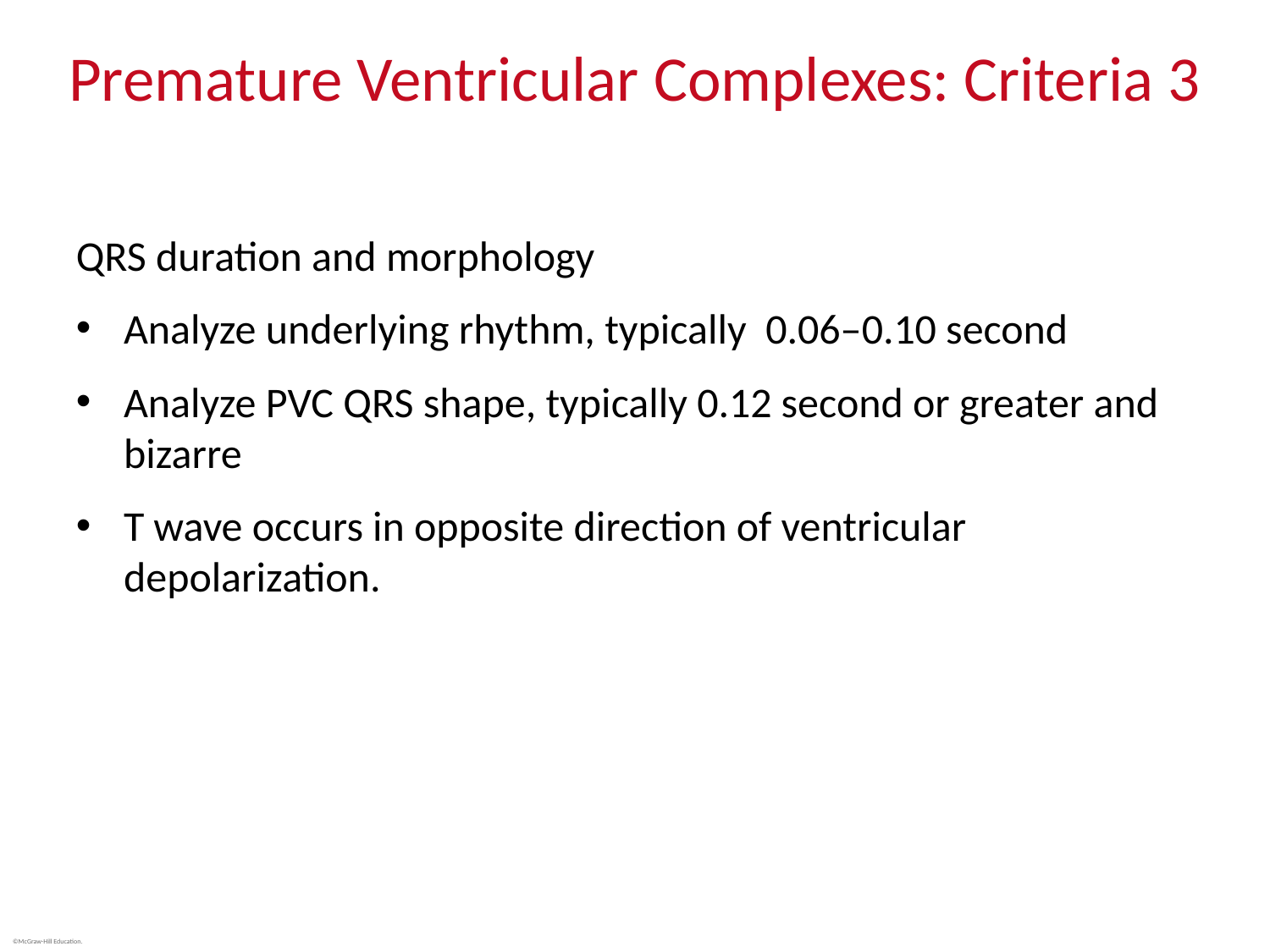

# Premature Ventricular Complexes: Criteria 3 2
QRS duration and morphology
Analyze underlying rhythm, typically  0.06‒0.10 second
Analyze PVC QRS shape, typically 0.12 second or greater and bizarre
T wave occurs in opposite direction of ventricular depolarization.